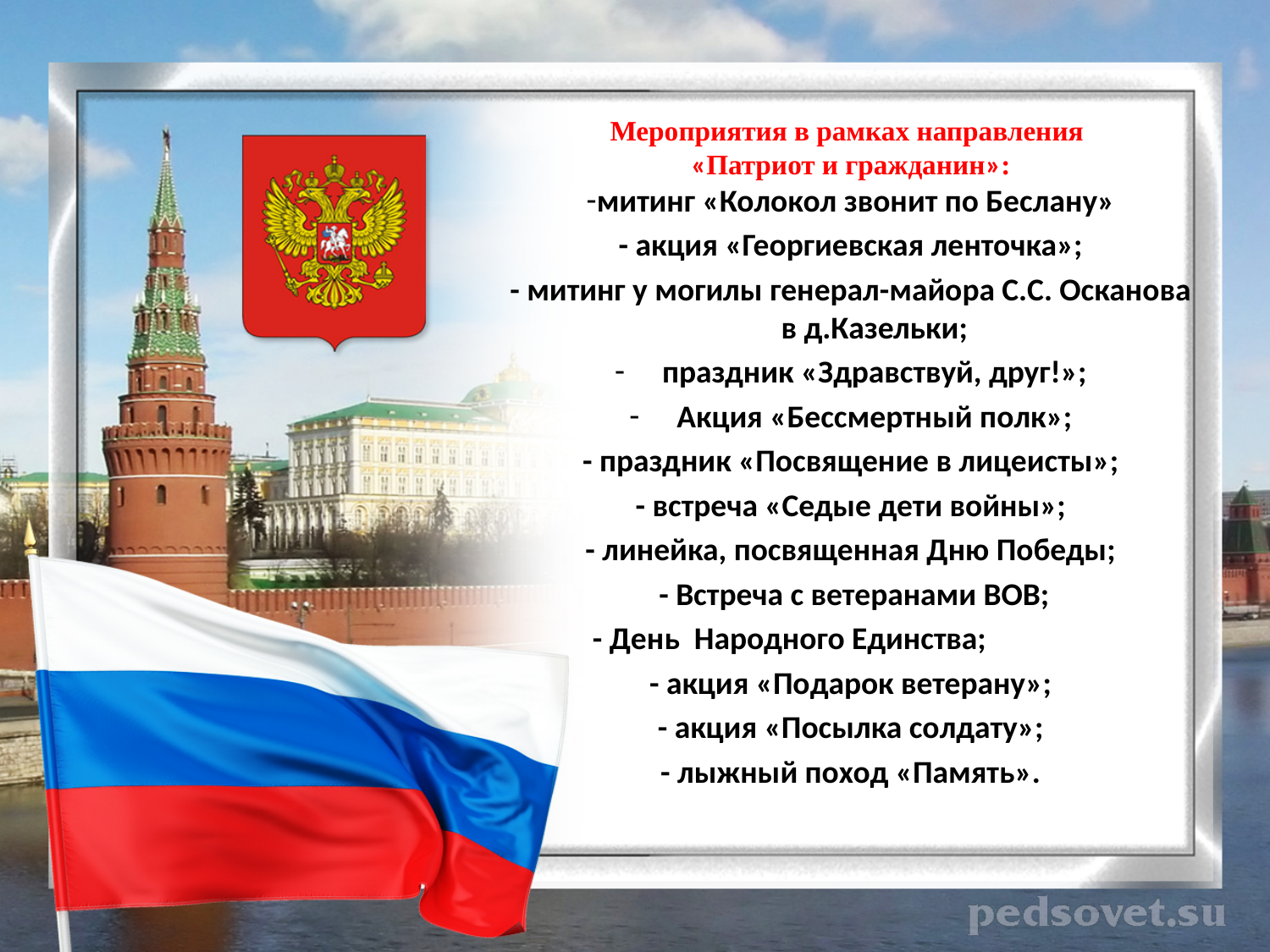

#
Мероприятия в рамках направления
«Патриот и гражданин»:
митинг «Колокол звонит по Беслану»
- акция «Георгиевская ленточка»;
- митинг у могилы генерал-майора С.С. Осканова в д.Казельки;
праздник «Здравствуй, друг!»;
Акция «Бессмертный полк»;
- праздник «Посвящение в лицеисты»;
- встреча «Седые дети войны»;
- линейка, посвященная Дню Победы;
 - Встреча с ветеранами ВОВ;
 - День  Народного Единства;
- акция «Подарок ветерану»;
- акция «Посылка солдату»;
- лыжный поход «Память».